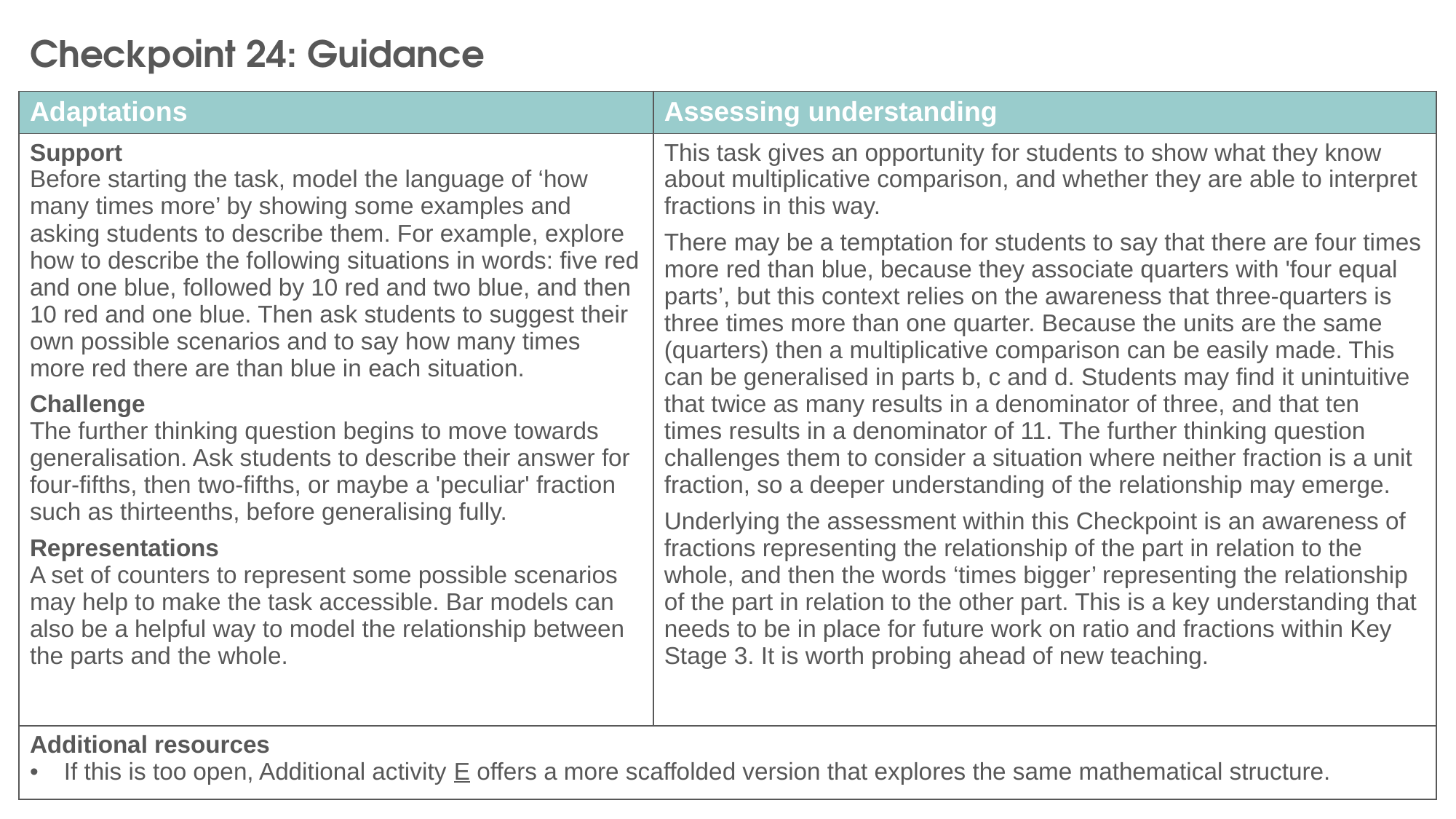

Checkpoint 24: Guidance
| Adaptations | Assessing understanding |
| --- | --- |
| Support Before starting the task, model the language of ‘how many times more’ by showing some examples and asking students to describe them. For example, explore how to describe the following situations in words: five red and one blue, followed by 10 red and two blue, and then 10 red and one blue. Then ask students to suggest their own possible scenarios and to say how many times more red there are than blue in each situation. Challenge The further thinking question begins to move towards generalisation. Ask students to describe their answer for four-fifths, then two-fifths, or maybe a 'peculiar' fraction such as thirteenths, before generalising fully. Representations A set of counters to represent some possible scenarios may help to make the task accessible. Bar models can also be a helpful way to model the relationship between the parts and the whole. | This task gives an opportunity for students to show what they know about multiplicative comparison, and whether they are able to interpret fractions in this way. There may be a temptation for students to say that there are four times more red than blue, because they associate quarters with 'four equal parts’, but this context relies on the awareness that three-quarters is three times more than one quarter. Because the units are the same (quarters) then a multiplicative comparison can be easily made. This can be generalised in parts b, c and d. Students may find it unintuitive that twice as many results in a denominator of three, and that ten times results in a denominator of 11. The further thinking question challenges them to consider a situation where neither fraction is a unit fraction, so a deeper understanding of the relationship may emerge. Underlying the assessment within this Checkpoint is an awareness of fractions representing the relationship of the part in relation to the whole, and then the words ‘times bigger’ representing the relationship of the part in relation to the other part. This is a key understanding that needs to be in place for future work on ratio and fractions within Key Stage 3. It is worth probing ahead of new teaching. |
| Additional resources If this is too open, Additional activity E offers a more scaffolded version that explores the same mathematical structure. |  |